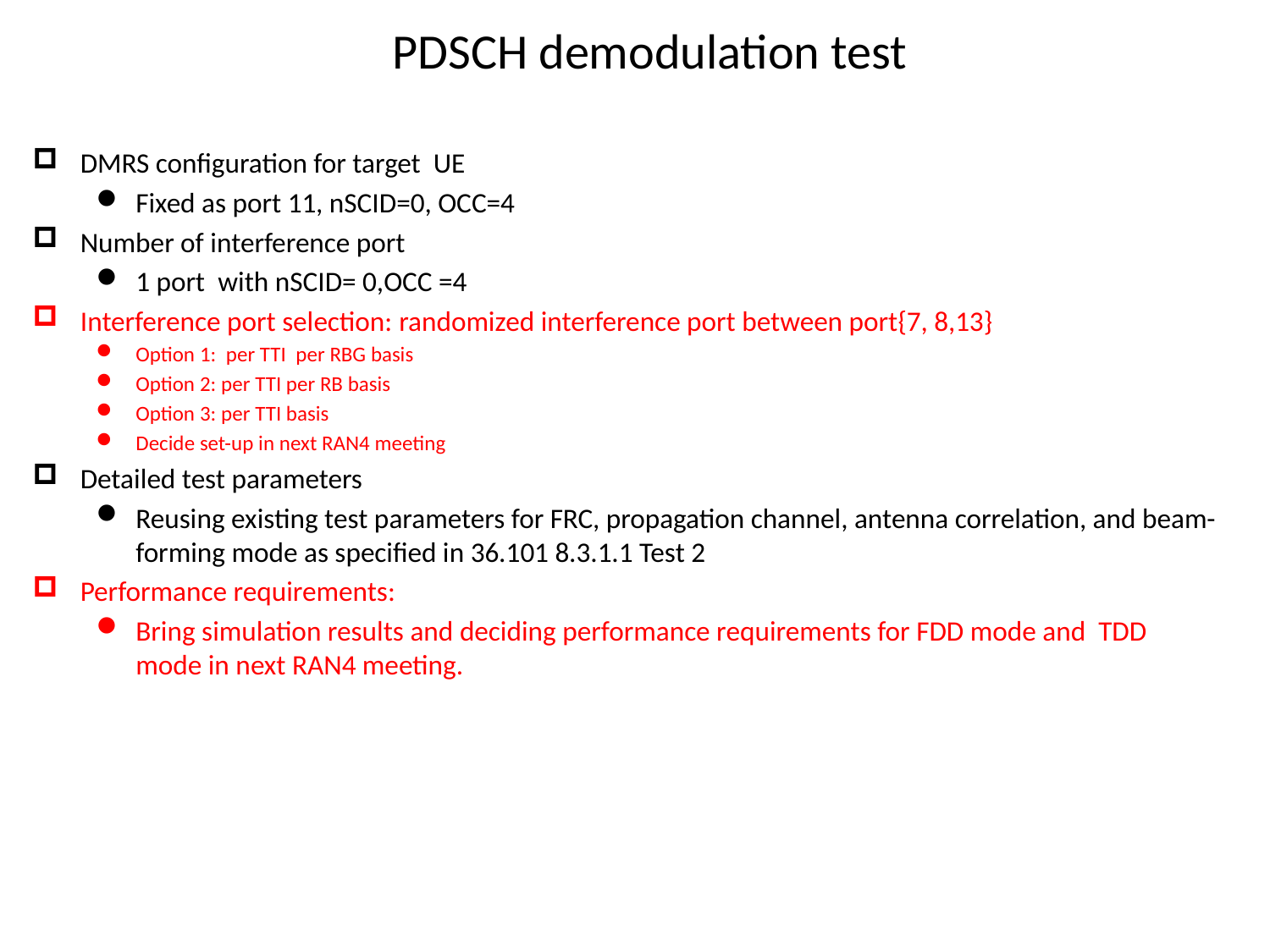

PDSCH demodulation test
DMRS configuration for target  UE
Fixed as port 11, nSCID=0, OCC=4
Number of interference port
1 port  with nSCID= 0,OCC =4
Interference port selection: randomized interference port between port{7, 8,13}
Option 1:  per TTI  per RBG basis
Option 2: per TTI per RB basis
Option 3: per TTI basis
Decide set-up in next RAN4 meeting
Detailed test parameters
Reusing existing test parameters for FRC, propagation channel, antenna correlation, and beam-forming mode as specified in 36.101 8.3.1.1 Test 2
Performance requirements:
Bring simulation results and deciding performance requirements for FDD mode and  TDD mode in next RAN4 meeting.